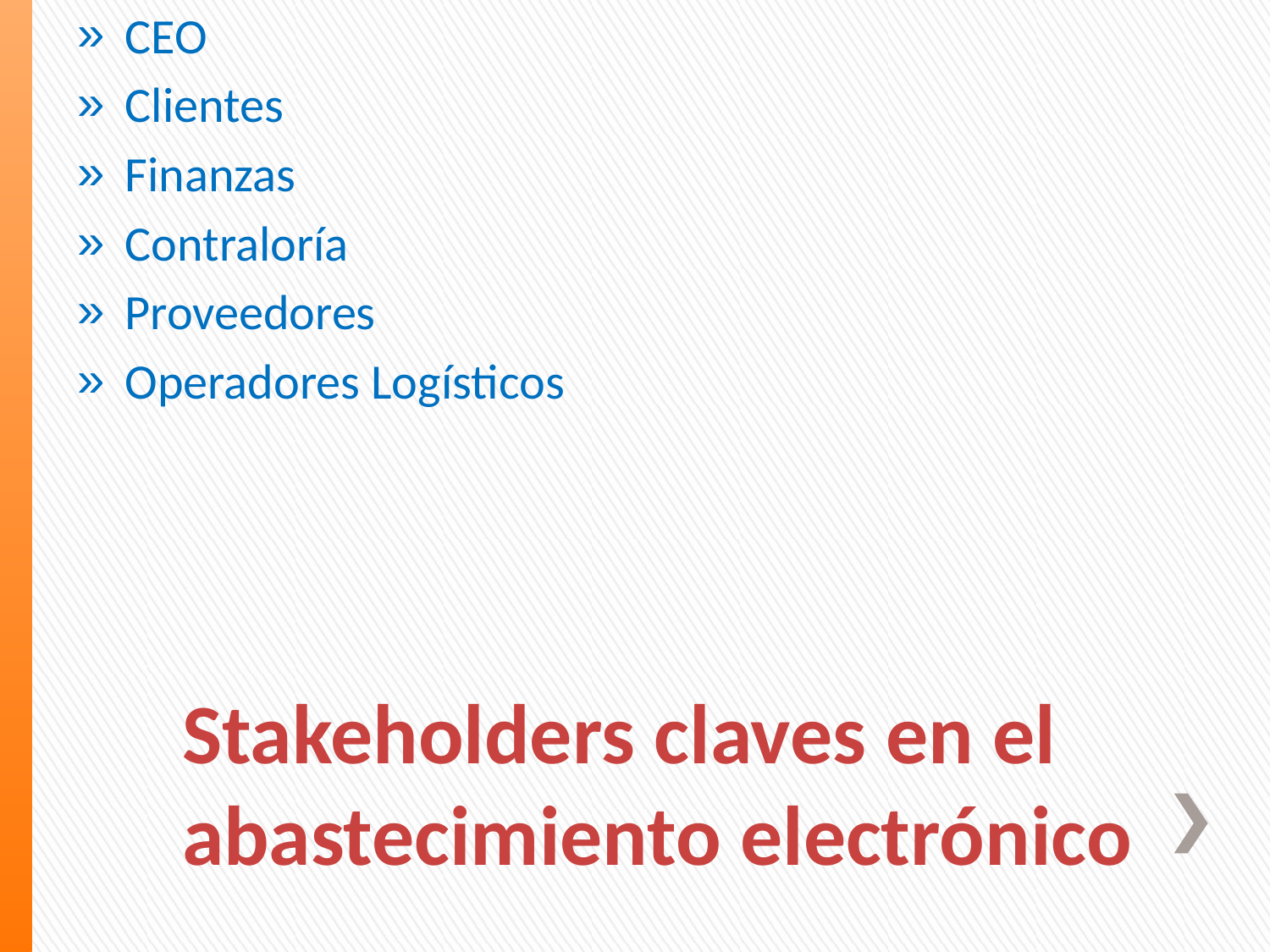

CEO
Clientes
Finanzas
Contraloría
Proveedores
Operadores Logísticos
# Stakeholders claves en el abastecimiento electrónico